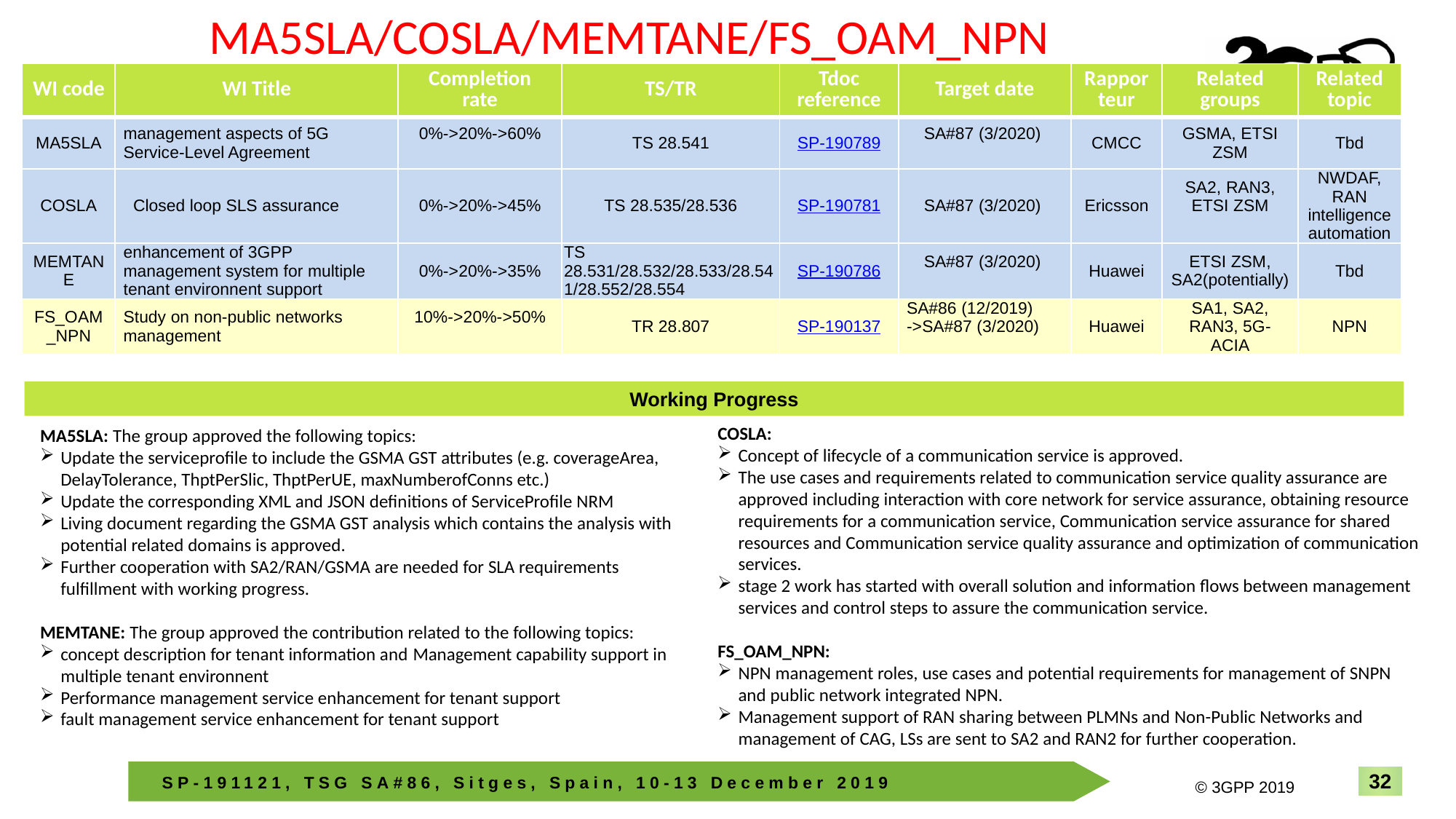

MA5SLA/COSLA/MEMTANE/FS_OAM_NPN
| WI code | WI Title | Completion rate | TS/TR | Tdoc reference | Target date | Rapporteur | Related groups | Related topic |
| --- | --- | --- | --- | --- | --- | --- | --- | --- |
| MA5SLA | management aspects of 5G Service-Level Agreement | 0%->20%->60% | TS 28.541 | SP-190789 | SA#87 (3/2020) | CMCC | GSMA, ETSI ZSM | Tbd |
| COSLA | Closed loop SLS assurance | 0%->20%->45% | TS 28.535/28.536 | SP-190781 | SA#87 (3/2020) | Ericsson | SA2, RAN3, ETSI ZSM | NWDAF, RAN intelligence automation |
| MEMTANE | enhancement of 3GPP management system for multiple tenant environnent support | 0%->20%->35% | TS 28.531/28.532/28.533/28.541/28.552/28.554 | SP-190786 | SA#87 (3/2020) | Huawei | ETSI ZSM, SA2(potentially) | Tbd |
| FS\_OAM\_NPN | Study on non-public networks management | 10%->20%->50% | TR 28.807 | SP-190137 | SA#86 (12/2019) ->SA#87 (3/2020) | Huawei | SA1, SA2, RAN3, 5G-ACIA | NPN |
Working Progress
COSLA:
Concept of lifecycle of a communication service is approved.
The use cases and requirements related to communication service quality assurance are approved including interaction with core network for service assurance, obtaining resource requirements for a communication service, Communication service assurance for shared resources and Communication service quality assurance and optimization of communication services.
stage 2 work has started with overall solution and information flows between management services and control steps to assure the communication service.

FS_OAM_NPN:
NPN management roles, use cases and potential requirements for management of SNPN and public network integrated NPN.
Management support of RAN sharing between PLMNs and Non-Public Networks and management of CAG, LSs are sent to SA2 and RAN2 for further cooperation.
MA5SLA: The group approved the following topics:
Update the serviceprofile to include the GSMA GST attributes (e.g. coverageArea, DelayTolerance, ThptPerSlic, ThptPerUE, maxNumberofConns etc.)
Update the corresponding XML and JSON definitions of ServiceProfile NRM
Living document regarding the GSMA GST analysis which contains the analysis with potential related domains is approved.
Further cooperation with SA2/RAN/GSMA are needed for SLA requirements fulfillment with working progress.

MEMTANE: The group approved the contribution related to the following topics:
concept description for tenant information and Management capability support in multiple tenant environnent
Performance management service enhancement for tenant support
fault management service enhancement for tenant support